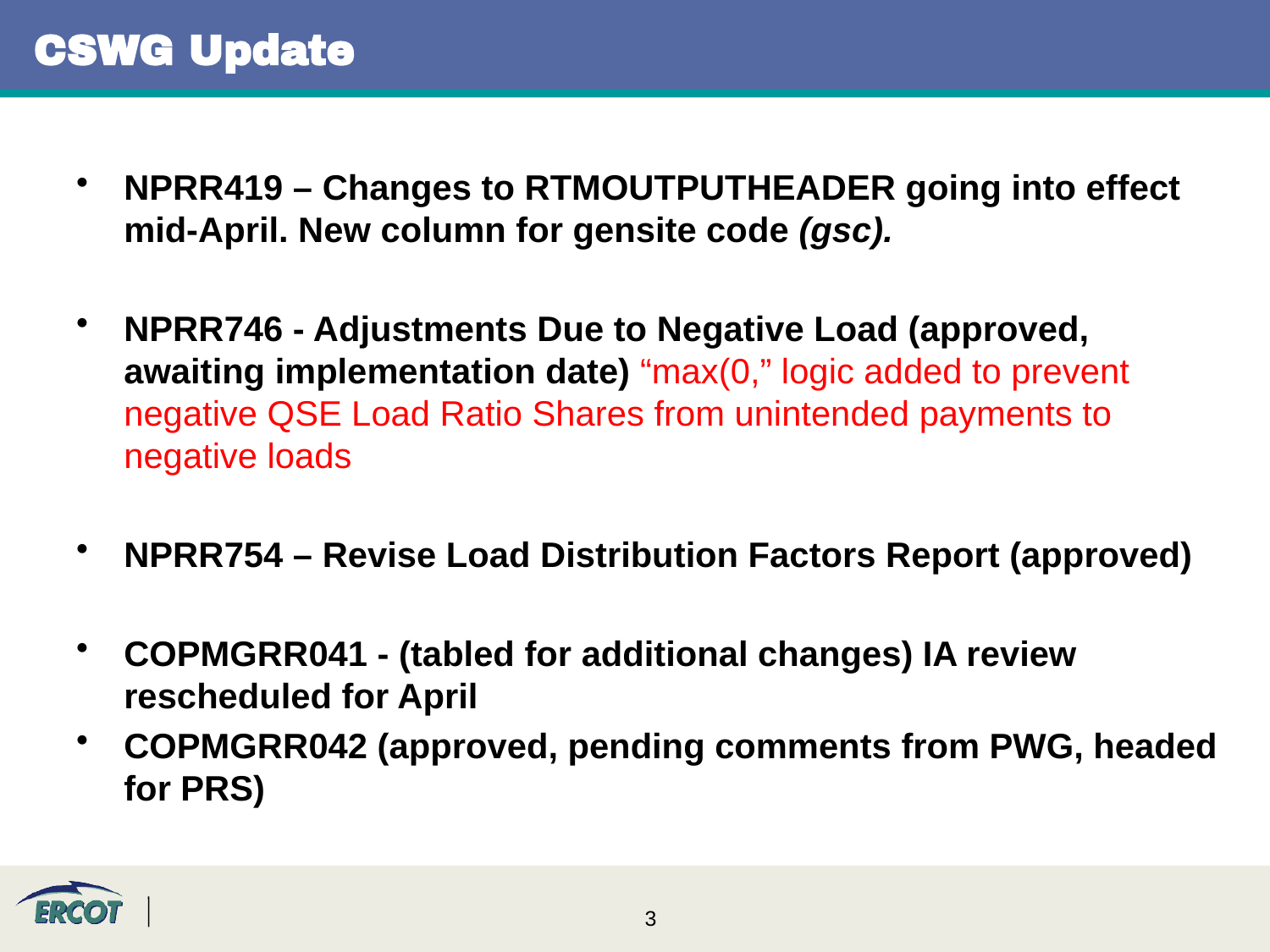

# CSWG Update
NPRR419 – Changes to RTMOUTPUTHEADER going into effect mid-April. New column for gensite code (gsc).

NPRR746 - Adjustments Due to Negative Load (approved, awaiting implementation date) “max(0,” logic added to prevent negative QSE Load Ratio Shares from unintended payments to negative loads

NPRR754 – Revise Load Distribution Factors Report (approved)

COPMGRR041 - (tabled for additional changes) IA review rescheduled for April
COPMGRR042 (approved, pending comments from PWG, headed for PRS)